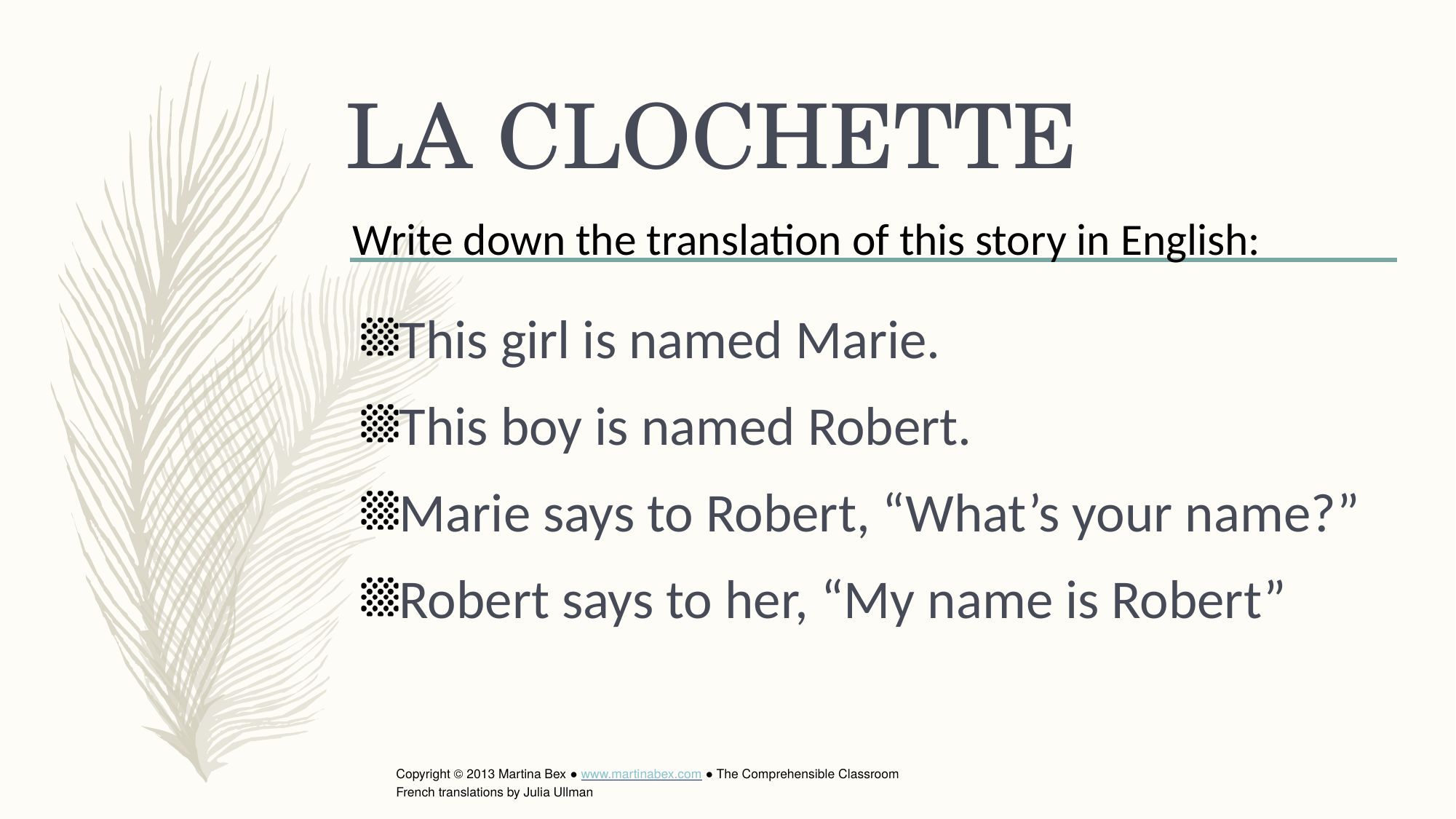

# la CLOCHETTE
Write down the translation of this story in English:
This girl is named Marie.
This boy is named Robert.
Marie says to Robert, “What’s your name?”
Robert says to her, “My name is Robert”
Copyright © 2013 Martina Bex ● www.martinabex.com ● The Comprehensible Classroom
French translations by Julia Ullman